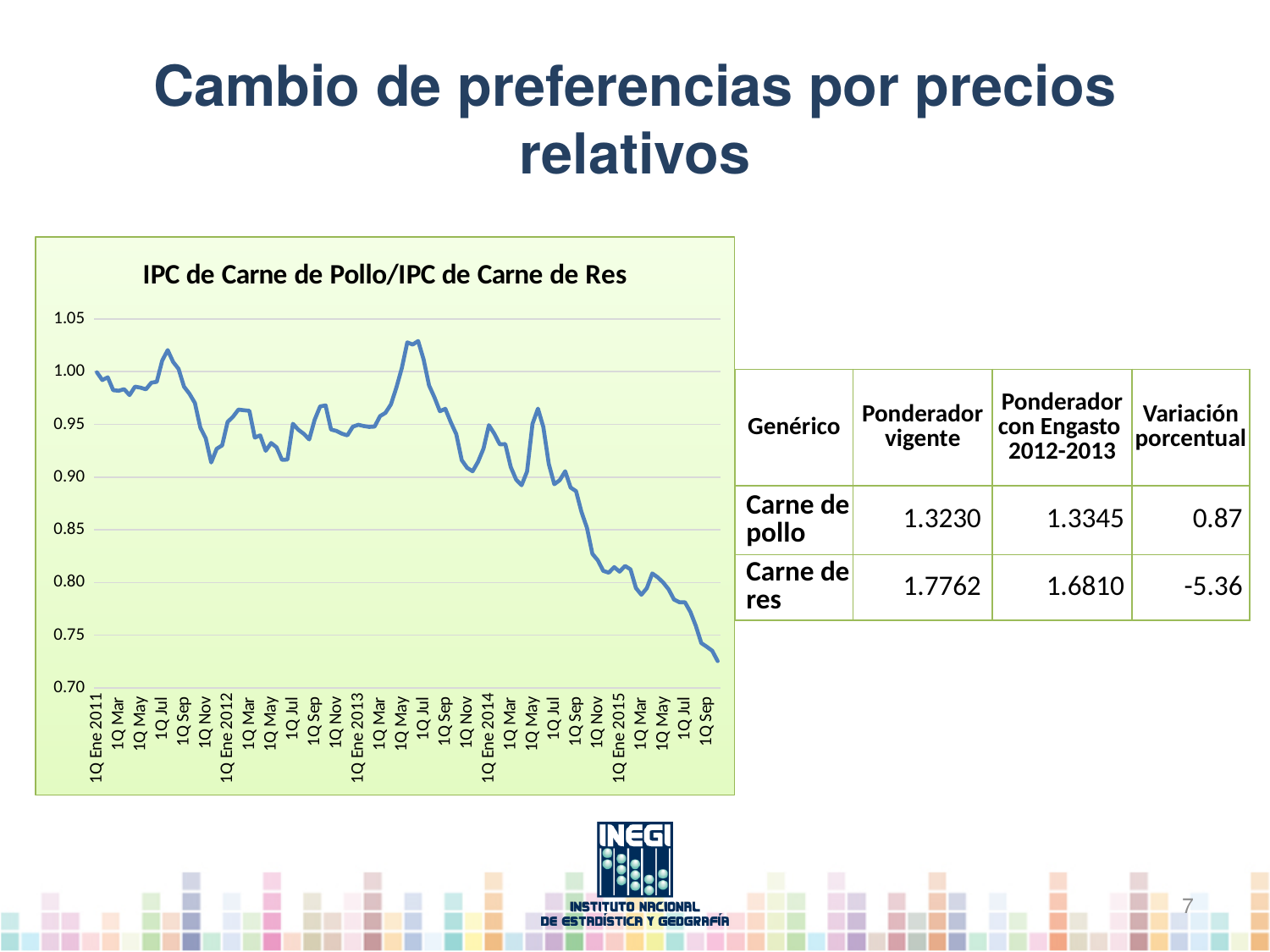

# Cambio de preferencias por precios relativos

### Chart: IPC de Carne de Pollo/IPC de Carne de Res

| Category |  |
|---|---|
| 1Q Ene 2011 | 0.9993805513093346 |
| 2Q Ene  | 0.9920343873993025 |
| 1Q Feb  | 0.9946595060791813 |
| 2Q Feb  | 0.982434827634278 |
| 1Q Mar  | 0.9818935536267713 |
| 2Q Mar  | 0.9833886053577442 |
| 1Q Abr  | 0.9777727308634175 |
| 2Q Abr  | 0.985772698162471 |
| 1Q May  | 0.9848351087830813 |
| 2Q May  | 0.9833062128727426 |
| 1Q Jun  | 0.9895082610187773 |
| 2Q Jun  | 0.9903735759074429 |
| 1Q Jul  | 1.010512147916731 |
| 2Q Jul  | 1.02039754601227 |
| 1Q Ago  | 1.009207131128316 |
| 2Q Ago  | 1.0026640644059528 |
| 1Q Sep  | 0.9857825394527278 |
| 2Q Sep  | 0.9790463398253856 |
| 1Q Oct  | 0.9702919825169215 |
| 2Q Oct  | 0.9469252716002347 |
| 1Q Nov  | 0.9367677211482133 |
| 2Q Nov  | 0.9138400818329111 |
| 1Q Dic  | 0.9268719321731398 |
| 2Q Dic  | 0.9300720288115245 |
| 1Q Ene 2012 | 0.9523290369093905 |
| 2Q Ene  | 0.9572378730368785 |
| 1Q Feb  | 0.9640392330922607 |
| 2Q Feb  | 0.9634307815603326 |
| 1Q Mar  | 0.9628952977511002 |
| 2Q Mar  | 0.9374051593323215 |
| 1Q Abr  | 0.9395925124375979 |
| 2Q Abr  | 0.9249086599755286 |
| 1Q May  | 0.9323021207902336 |
| 2Q May  | 0.9281853676834156 |
| 1Q Jun  | 0.9162951745729259 |
| 2Q Jun  | 0.9166200240845349 |
| 1Q Jul  | 0.9505613601341165 |
| 2Q Jul  | 0.9448850788079245 |
| 1Q Ago  | 0.9410137471535814 |
| 2Q Ago  | 0.9357041132612895 |
| 1Q Sep  | 0.9544600548674035 |
| 2Q Sep  | 0.9670758608247861 |
| 1Q Oct  | 0.967986134955282 |
| 2Q Oct  | 0.9451277507255331 |
| 1Q Nov  | 0.9438130548218512 |
| 2Q Nov  | 0.9411460855528652 |
| 1Q Dic  | 0.9395402261920066 |
| 2Q Dic  | 0.9477554613107146 |
| 1Q Ene 2013 | 0.9495988463346426 |
| 2Q Ene  | 0.9484460344332016 |
| 1Q Feb  | 0.9475569382952416 |
| 2Q Feb  | 0.9478961105099005 |
| 1Q Mar  | 0.957807380138209 |
| 2Q Mar  | 0.9609049414566455 |
| 1Q Abr  | 0.9689112599579882 |
| 2Q Abr  | 0.9847956269628436 |
| 1Q May  | 1.0033560756814808 |
| 2Q May  | 1.027807554070244 |
| 1Q Jun  | 1.0257357001972378 |
| 2Q Jun  | 1.0290692161820445 |
| 1Q Jul  | 1.0116045788914678 |
| 2Q Jul  | 0.9870229127927134 |
| 1Q Ago  | 0.9755003070334274 |
| 2Q Ago  | 0.9624846248462392 |
| 1Q Sep  | 0.9647540082599286 |
| 2Q Sep  | 0.9520240468379664 |
| 1Q Oct  | 0.9406187703078156 |
| 2Q Oct  | 0.9160306538603042 |
| 1Q Nov  | 0.9088169625431397 |
| 2Q Nov  | 0.9054843470830486 |
| 1Q Dic  | 0.9145353430514526 |
| 2Q Dic  | 0.9269917809907489 |
| 1Q Ene 2014 | 0.9492358956681776 |
| 2Q Ene  | 0.9410832272765449 |
| 1Q Feb  | 0.9310331744923656 |
| 2Q Feb  | 0.9313169787935125 |
| 1Q Mar  | 0.9095595860721003 |
| 2Q Mar  | 0.8975366469095306 |
| 1Q Abr  | 0.8922256813909785 |
| 2Q Abr  | 0.9053306209943784 |
| 1Q May  | 0.9504559468026026 |
| 2Q May  | 0.9649314325670353 |
| 1Q Jun  | 0.9474471387965435 |
| 2Q Jun  | 0.9123799870484557 |
| 1Q Jul  | 0.8931834449075826 |
| 2Q Jul  | 0.8970876230975842 |
| 1Q Ago  | 0.9055234474193615 |
| 2Q Ago  | 0.8900613980812245 |
| 1Q Sep  | 0.8866279069767506 |
| 2Q Sep  | 0.8668512642505598 |
| 1Q Oct  | 0.8518874065502109 |
| 2Q Oct  | 0.8271584820555606 |
| 1Q Nov  | 0.8210044660144 |
| 2Q Nov  | 0.8109993438362011 |
| 1Q Dic  | 0.8092744100830802 |
| 2Q Dic  | 0.8145800217780326 |
| 1Q Ene 2015 | 0.8102509733898787 |
| 2Q Ene  | 0.8156639189347255 |
| 1Q Feb  | 0.8124276128320557 |
| 2Q Feb  | 0.7946811169288783 |
| 1Q Mar  | 0.7883602410080386 |
| 2Q Mar  | 0.7945847165961126 |
| 1Q Abr  | 0.8085943677391887 |
| 2Q Abr  | 0.8049051112593106 |
| 1Q May  | 0.7999008751994586 |
| 2Q May  | 0.7934436894607365 |
| 1Q Jun  | 0.7837584835010518 |
| 2Q Jun  | 0.7811804509925074 |
| 1Q Jul  | 0.7812321853978802 |
| 2Q Jul  | 0.7720658797562424 |
| 1Q Ago  | 0.758770783847981 |
| 2Q Ago  | 0.7424983586000576 |
| 1Q Sep  | 0.739027074102184 |
| 2Q Sep  | 0.7352171239495183 |
| 1Q Oct 2015 | 0.7254683005542433 |
| Genérico | Ponderador vigente | Ponderador con Engasto 2012-2013 | Variación porcentual |
| --- | --- | --- | --- |
| Carne de pollo | 1.3230 | 1.3345 | 0.87 |
| Carne de res | 1.7762 | 1.6810 | -5.36 |
7